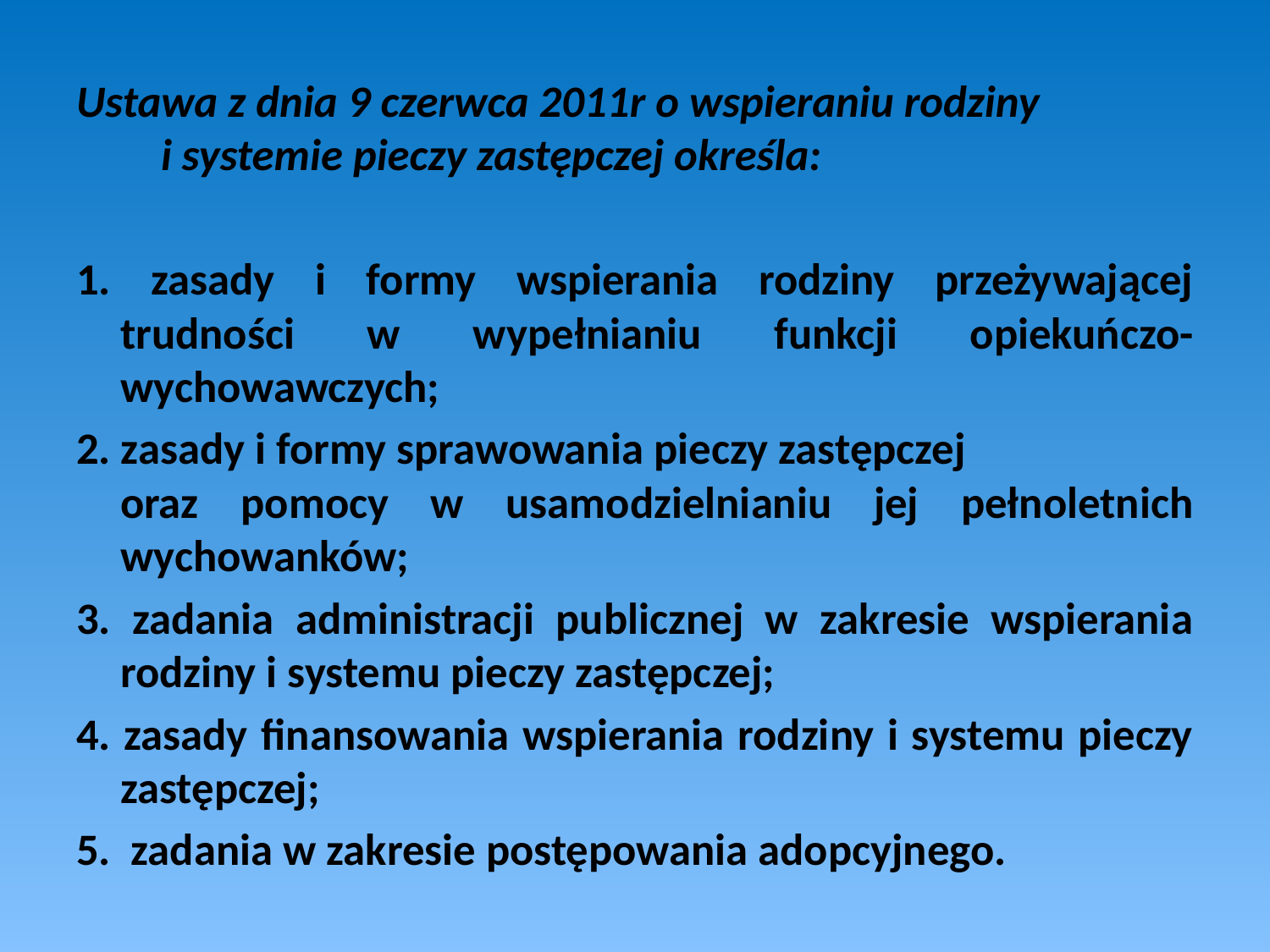

Ustawa z dnia 9 czerwca 2011r o wspieraniu rodziny                    i systemie pieczy zastępczej określa:

1. zasady i formy wspierania rodziny przeżywającej trudności w wypełnianiu funkcji opiekuńczo-wychowawczych;
2. zasady i formy sprawowania pieczy zastępczej                       oraz pomocy w usamodzielnianiu jej pełnoletnich wychowanków;
3. zadania administracji publicznej w zakresie wspierania rodziny i systemu pieczy zastępczej;
4. zasady finansowania wspierania rodziny i systemu pieczy zastępczej;
5.  zadania w zakresie postępowania adopcyjnego.